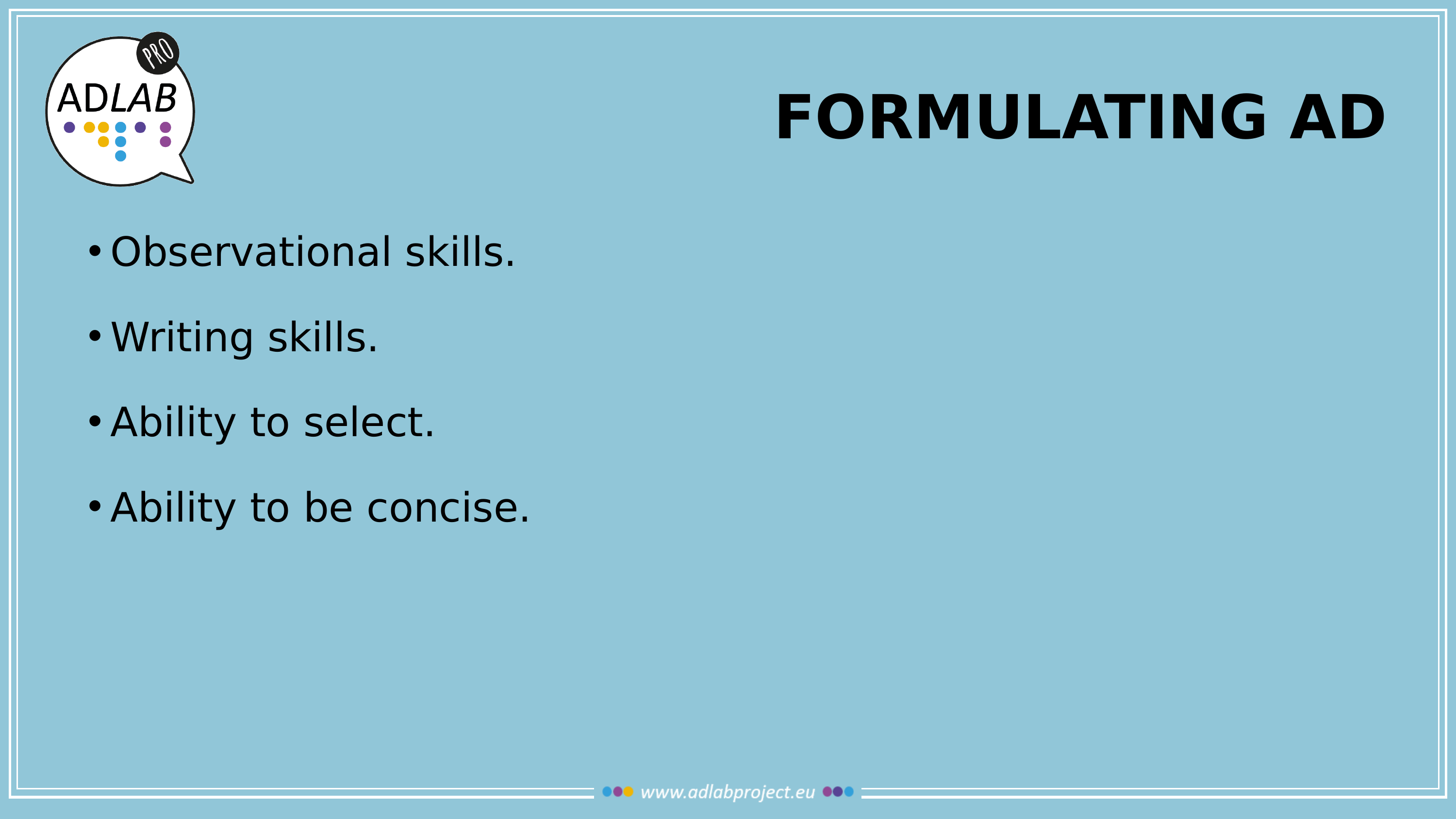

# Formulating ad
Observational skills.
Writing skills.
Ability to select.
Ability to be concise.